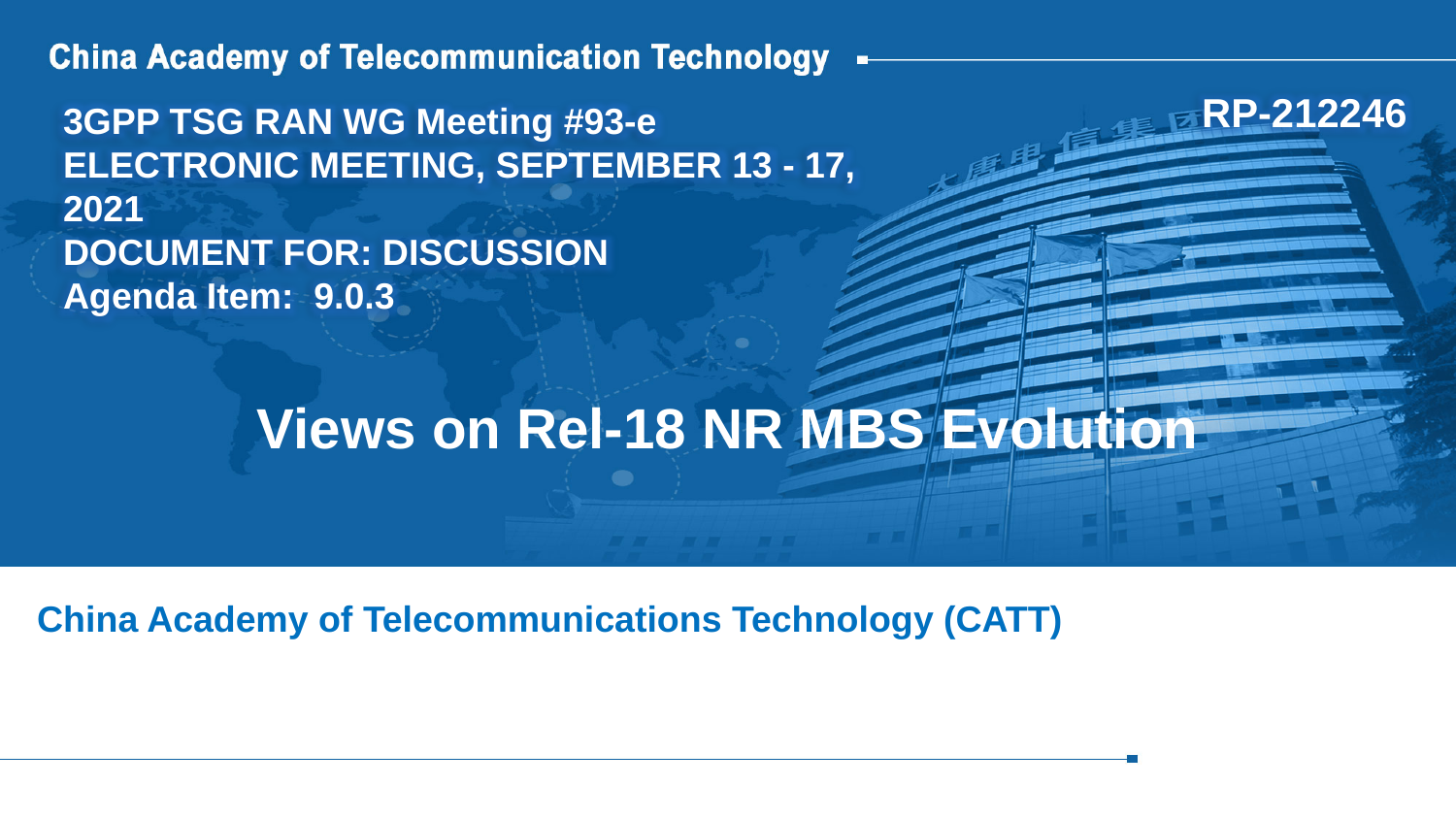

RP-212246
3GPP TSG RAN WG Meeting #93-e
Electronic Meeting, September 13 - 17, 2021‎
Document for: Discussion
Agenda Item:  9.0.3
# Views on Rel-18 NR MBS Evolution
China Academy of Telecommunications Technology (CATT)